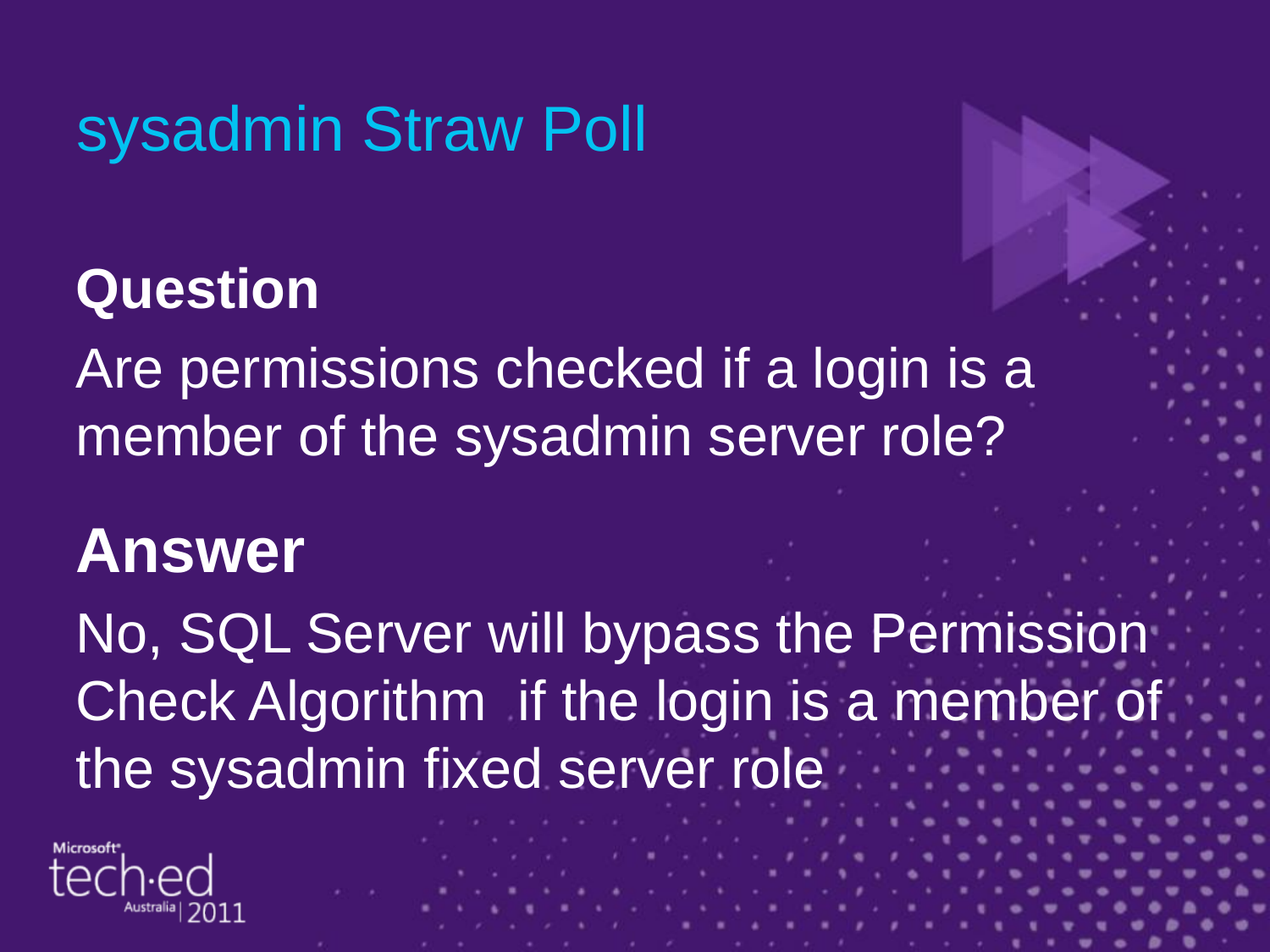

# sysadmin Straw Poll
Question
Are permissions checked if a login is a member of the sysadmin server role?

Answer
No, SQL Server will bypass the Permission Check Algorithm  if the login is a member of the sysadmin fixed server role